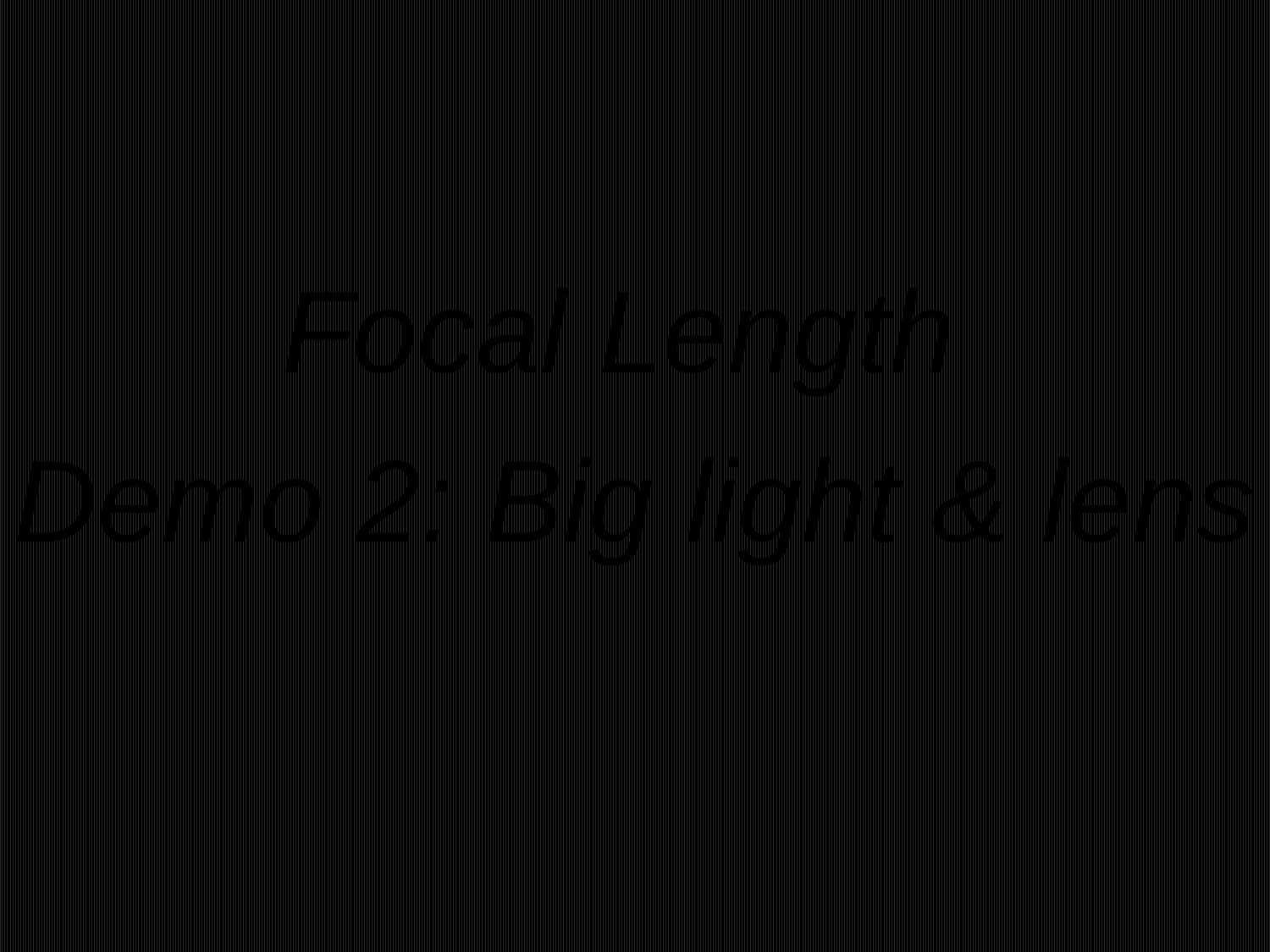

Focal Length
Demo 2: Big light & lens